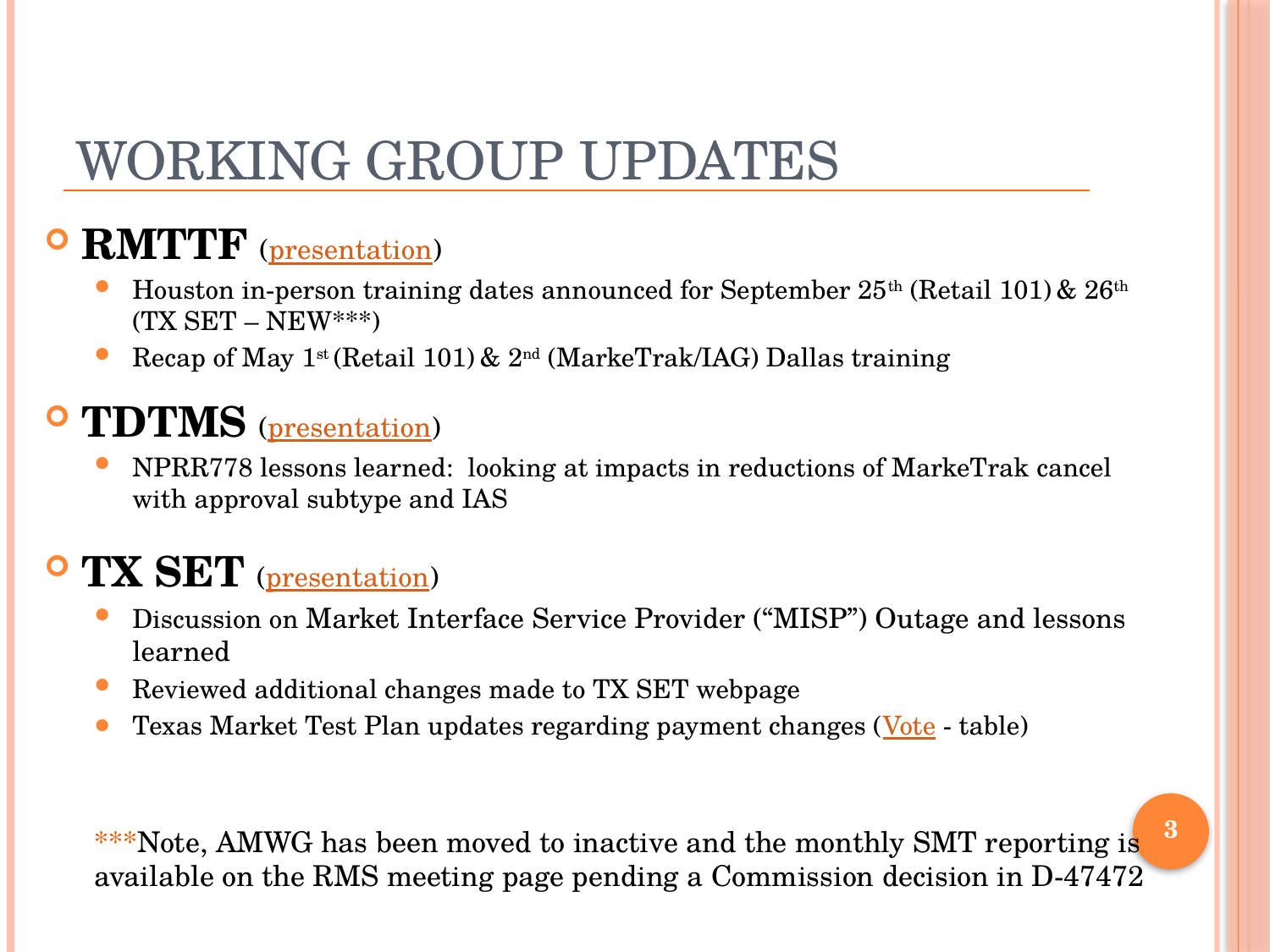

# Working Group Updates
RMTTF (presentation)
Houston in-person training dates announced for September 25th (Retail 101) & 26th (TX SET – NEW***)
Recap of May 1st (Retail 101) & 2nd (MarkeTrak/IAG) Dallas training

TDTMS (presentation)
NPRR778 lessons learned:  looking at impacts in reductions of MarkeTrak cancel with approval subtype and IAS

TX SET (presentation)
Discussion on Market Interface Service Provider (“MISP”) Outage and lessons learned
Reviewed additional changes made to TX SET webpage
Texas Market Test Plan updates regarding payment changes (Vote - table)

***Note, AMWG has been moved to inactive and the monthly SMT reporting is available on the RMS meeting page pending a Commission decision in D-47472

3